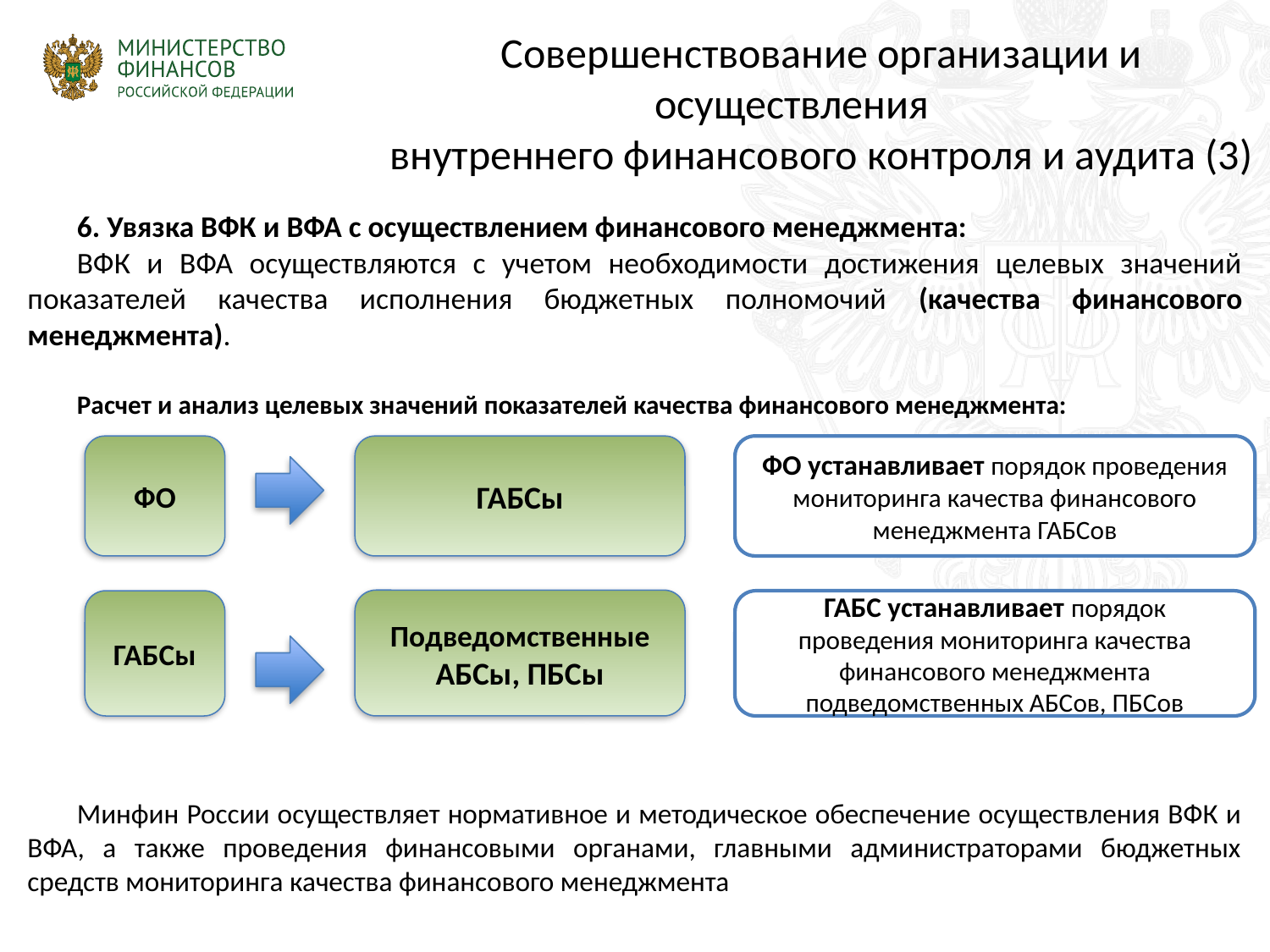

Совершенствование организации и осуществления
внутреннего финансового контроля и аудита (3)
6. Увязка ВФК и ВФА с осуществлением финансового менеджмента:
ВФК и ВФА осуществляются с учетом необходимости достижения целевых значений показателей качества исполнения бюджетных полномочий (качества финансового менеджмента).

Расчет и анализ целевых значений показателей качества финансового менеджмента:

Минфин России осуществляет нормативное и методическое обеспечение осуществления ВФК и ВФА, а также проведения финансовыми органами, главными администраторами бюджетных средств мониторинга качества финансового менеджмента
ФО
ГАБСы
ФО устанавливает порядок проведения мониторинга качества финансового менеджмента ГАБСов

Подведомственные АБСы, ПБСы
ГАБСы
ГАБС устанавливает порядок проведения мониторинга качества финансового менеджмента подведомственных АБСов, ПБСов